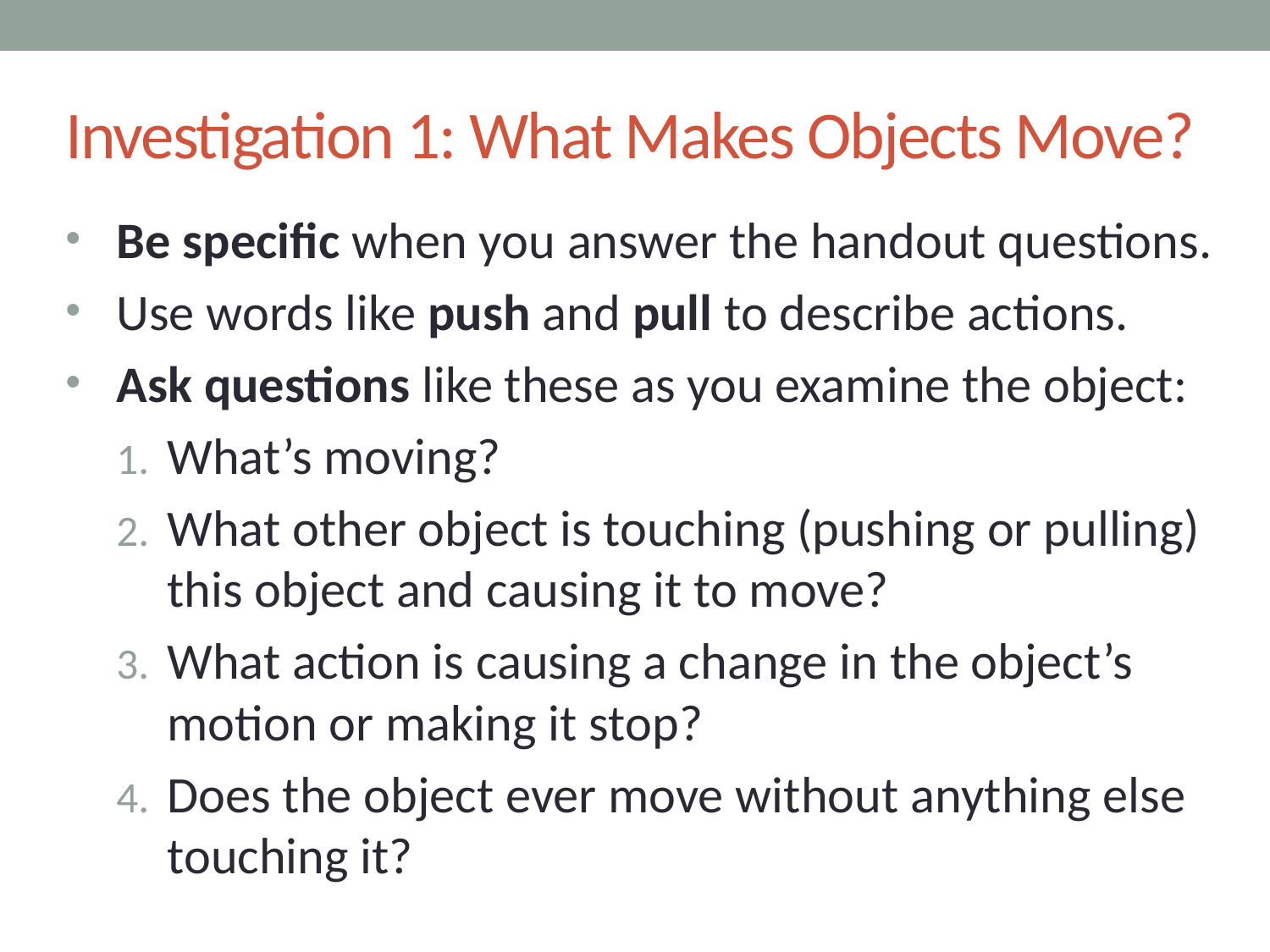

# Investigation 1: What Makes Objects Move?
Be specific when you answer the handout questions.
Use words like push and pull to describe actions.
Ask questions like these as you examine the object:
What’s moving?
What other object is touching (pushing or pulling) this object and causing it to move?
What action is causing a change in the object’s motion or making it stop?
Does the object ever move without anything else touching it?